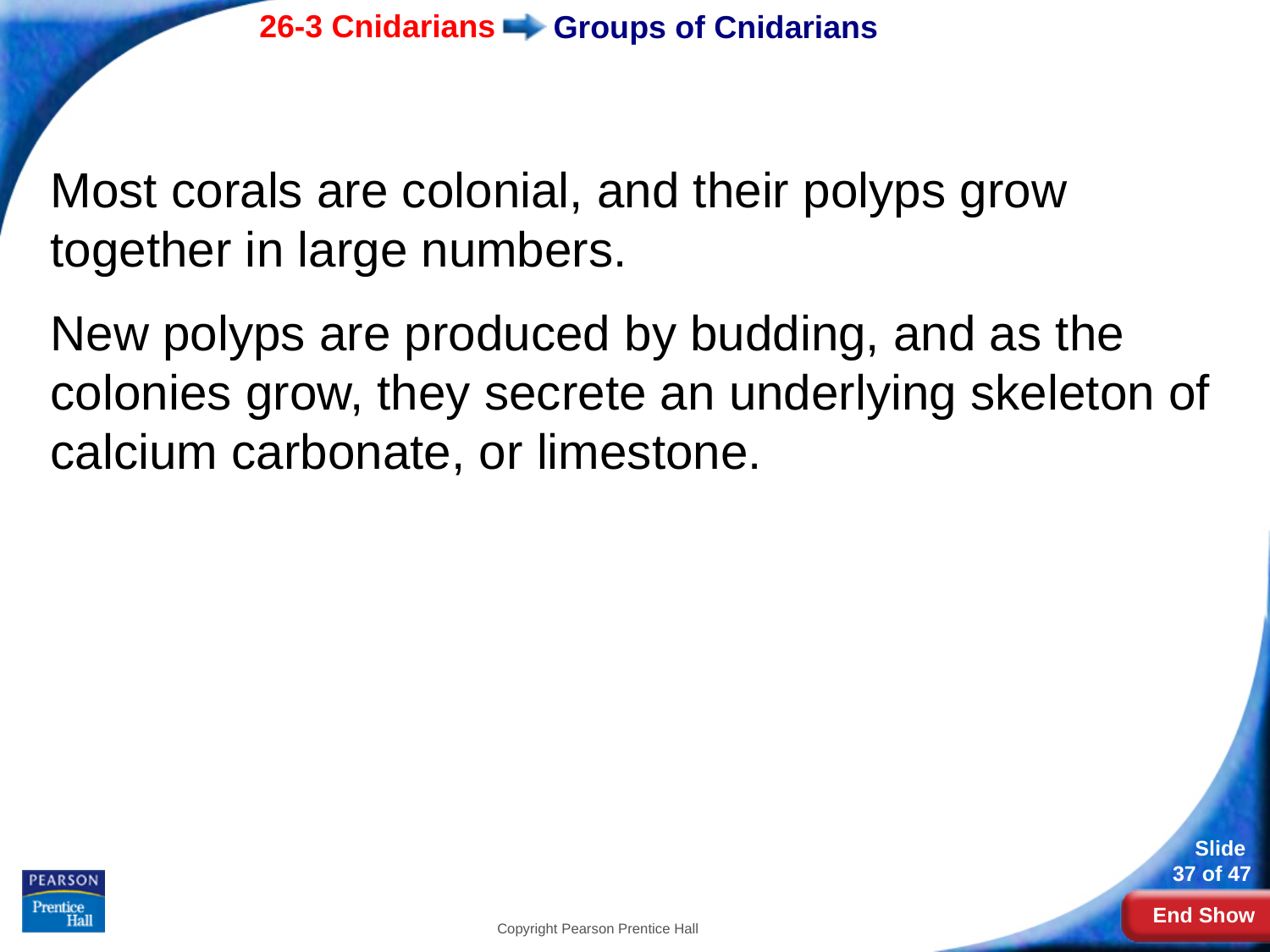

# Groups of Cnidarians
Most corals are colonial, and their polyps grow together in large numbers.
New polyps are produced by budding, and as the colonies grow, they secrete an underlying skeleton of calcium carbonate, or limestone.
Copyright Pearson Prentice Hall